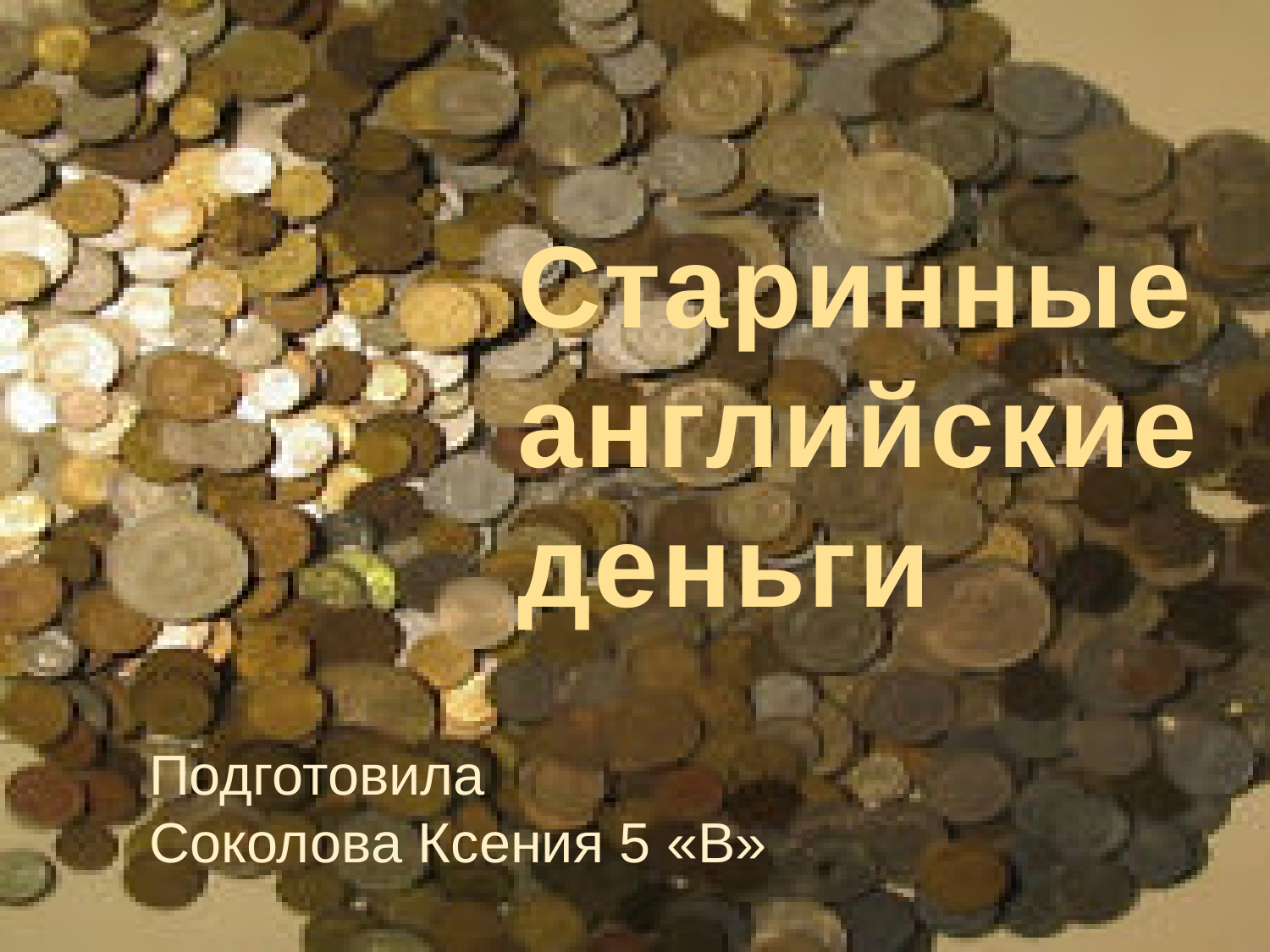

Старинные английские деньги
Подготовила
Соколова Ксения 5 «В»